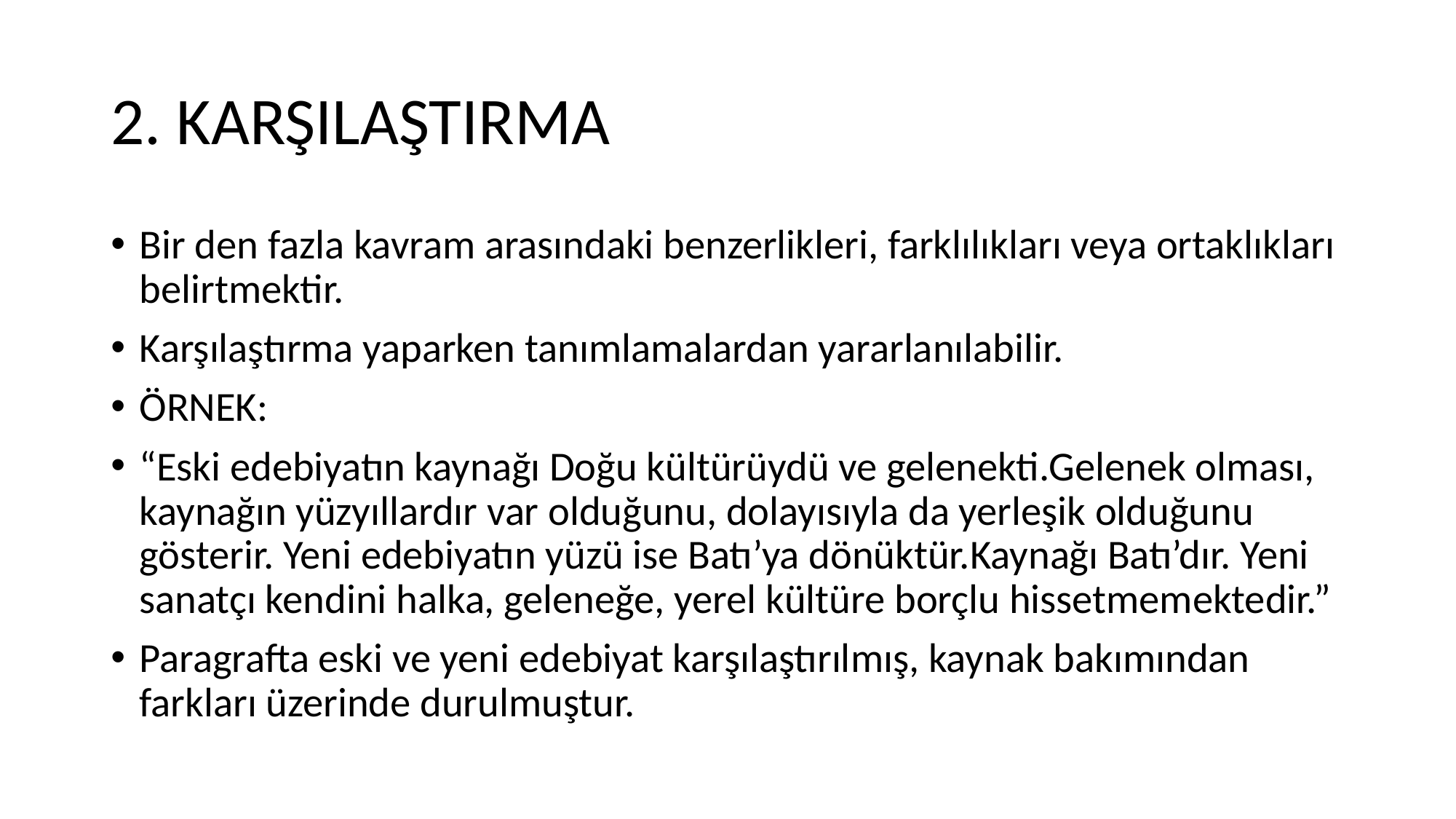

# 2. KARŞILAŞTIRMA
Bir den fazla kavram arasındaki benzerlikleri, farklılıkları veya ortaklıkları belirtmektir.
Karşılaştırma yaparken tanımlamalardan yararlanılabilir.
ÖRNEK:
“Eski edebiyatın kaynağı Doğu kültürüydü ve gelenekti.Gelenek olması, kaynağın yüzyıllardır var olduğunu, dolayısıyla da yerleşik olduğunu gösterir. Yeni edebiyatın yüzü ise Batı’ya dönüktür.Kaynağı Batı’dır. Yeni sanatçı kendini halka, geleneğe, yerel kültüre borçlu hissetmemektedir.”
Paragrafta eski ve yeni edebiyat karşılaştırılmış, kaynak bakımından farkları üzerinde durulmuştur.